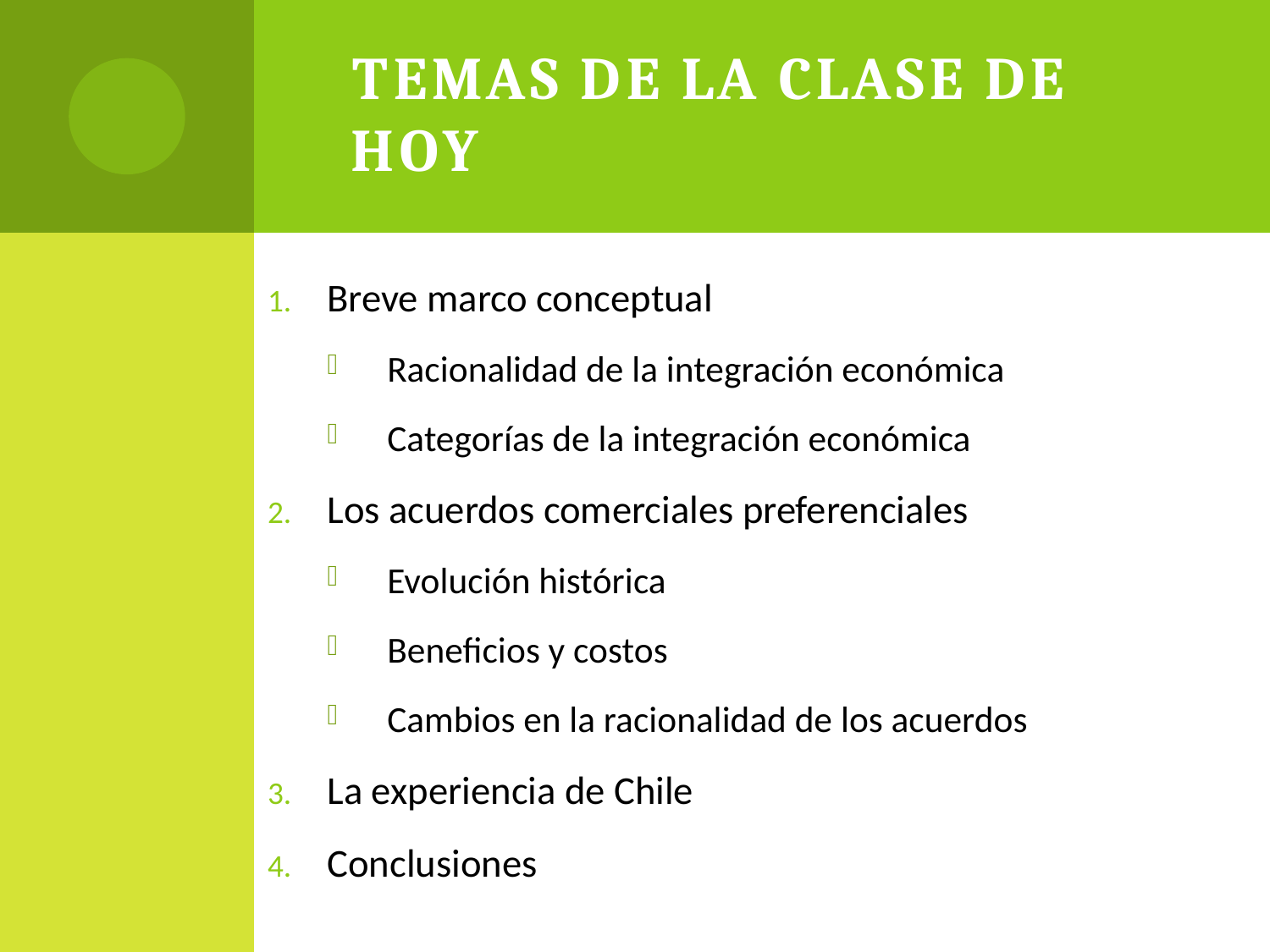

# Temas de la clase de hoy
Breve marco conceptual
Racionalidad de la integración económica
Categorías de la integración económica
Los acuerdos comerciales preferenciales
Evolución histórica
Beneficios y costos
Cambios en la racionalidad de los acuerdos
La experiencia de Chile
Conclusiones